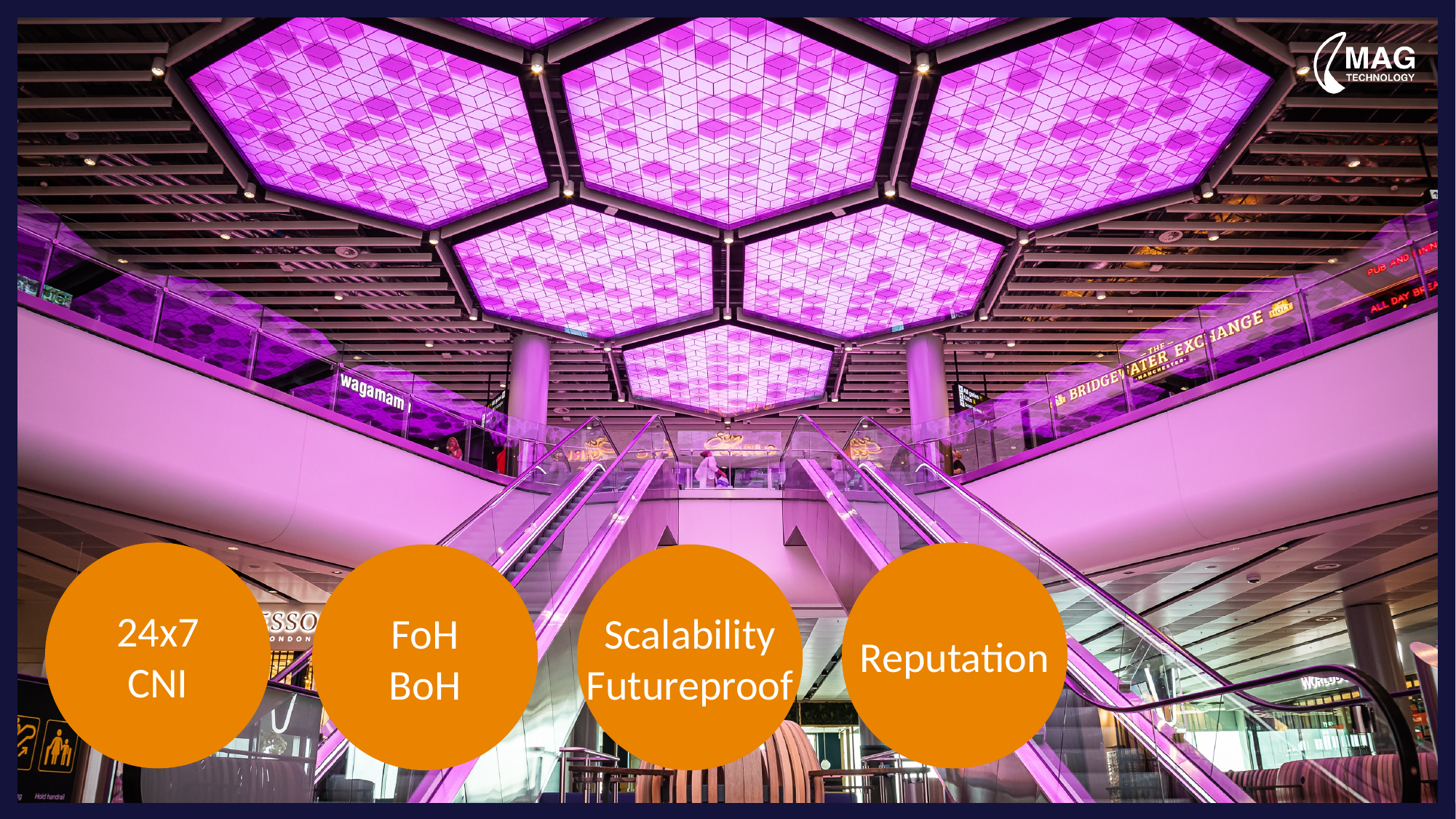

Reputation
24x7
CNI
FoH
BoH
Scalability
Futureproof